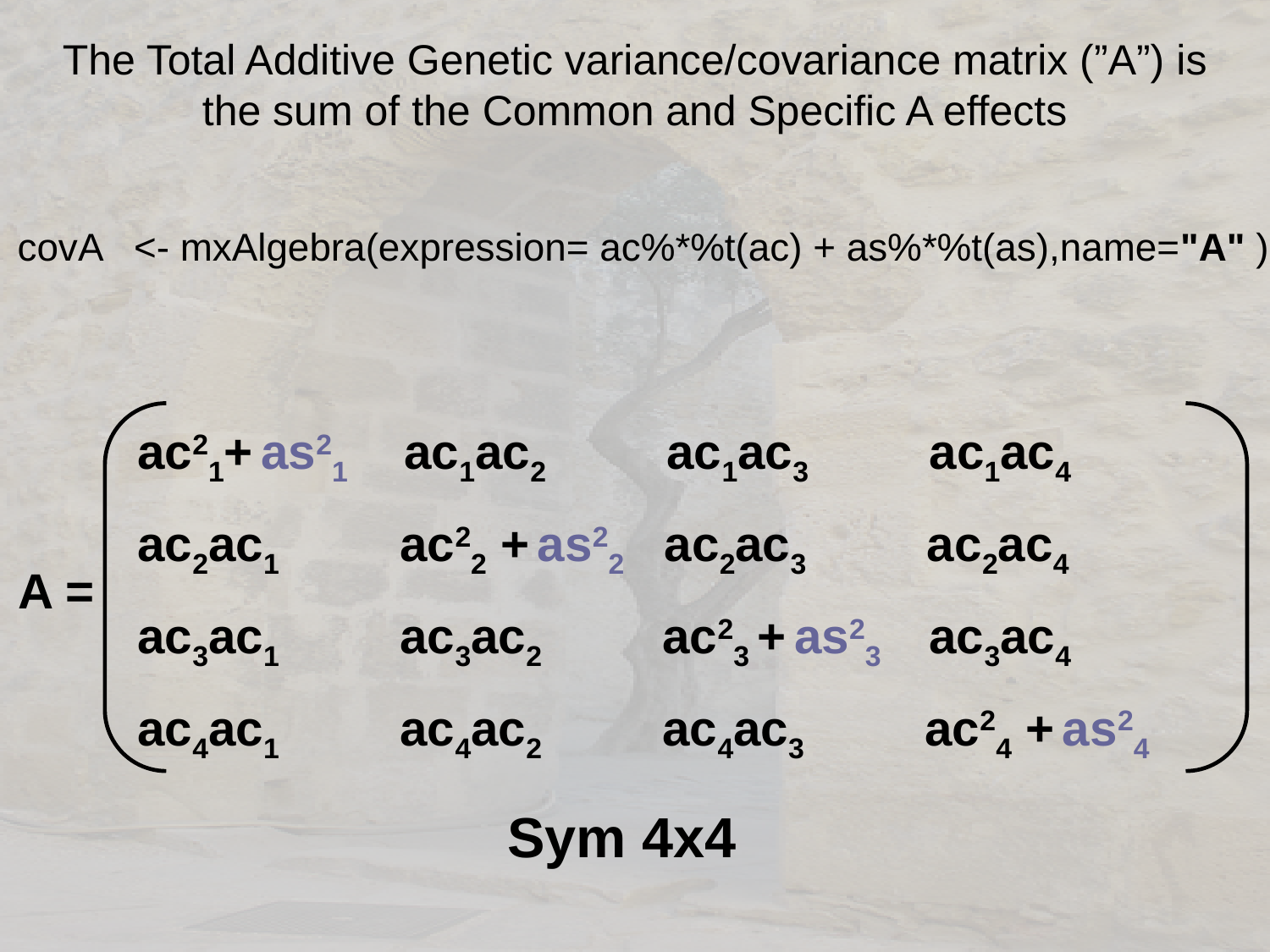

The Total Additive Genetic variance/covariance matrix (”A”) is the sum of the Common and Specific A effects
covA   <- mxAlgebra(expression= ac%*%t(ac) + as%*%t(as),name="A" )

ac21+ as21       ac1ac2               ac1ac3               ac1ac4
ac2ac1               ac22 + as22     ac2ac3               ac2ac4
ac3ac1               ac3ac2               ac23 + as23      ac3ac4
ac4ac1               ac4ac2               ac4ac3               ac24 + as24
A =
Sym 4x4